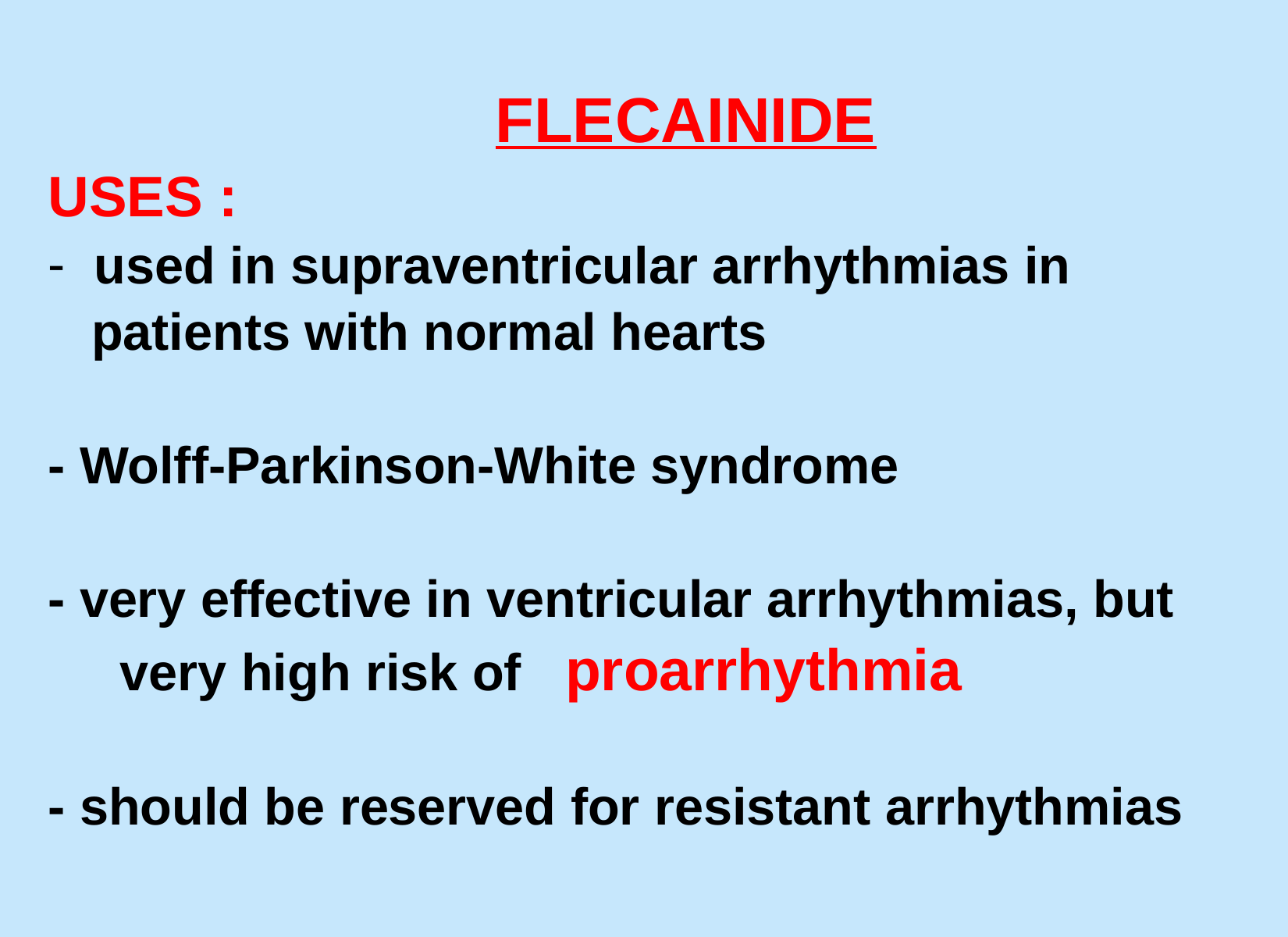

FLECAINIDE
USES :
  used in supraventricular arrhythmias in
   patients with normal hearts

- Wolff-Parkinson-White syndrome

- very effective in ventricular arrhythmias, but
     very high risk of   proarrhythmia

- should be reserved for resistant arrhythmias
#